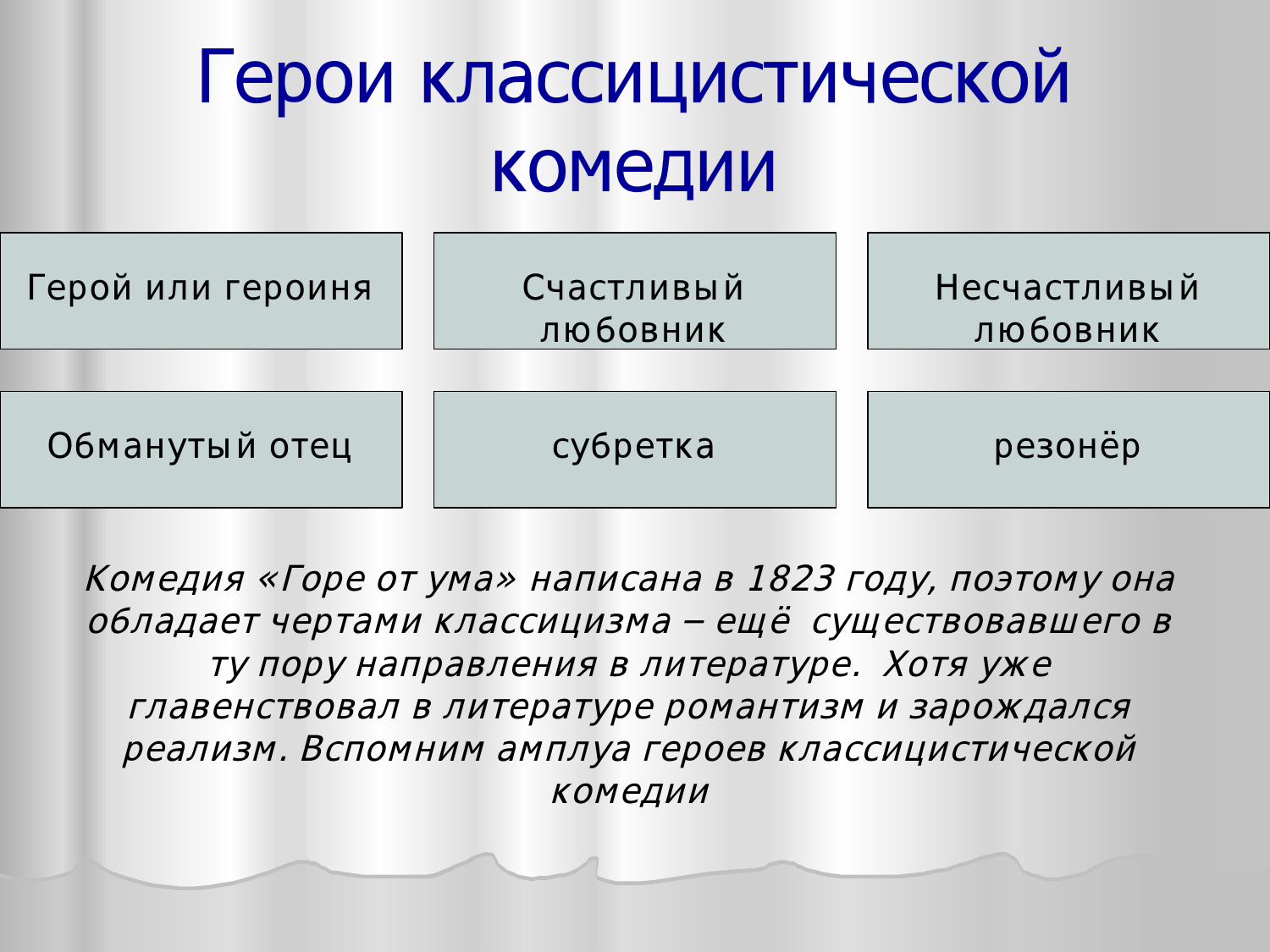

# Герои классицистической комедии

Герой или героиня

Счастливый любовник

Несчастливый любовник

Обманутый отец

субретка

резонёр
Комедия «Горе от ума» написана в 1823 году, поэтому она обладает чертами классицизма – ещё  существовавшего в ту пору направления в литературе.  Хотя уже главенствовал в литературе романтизм и зарождался реализм. Вспомним амплуа героев классицистической комедии